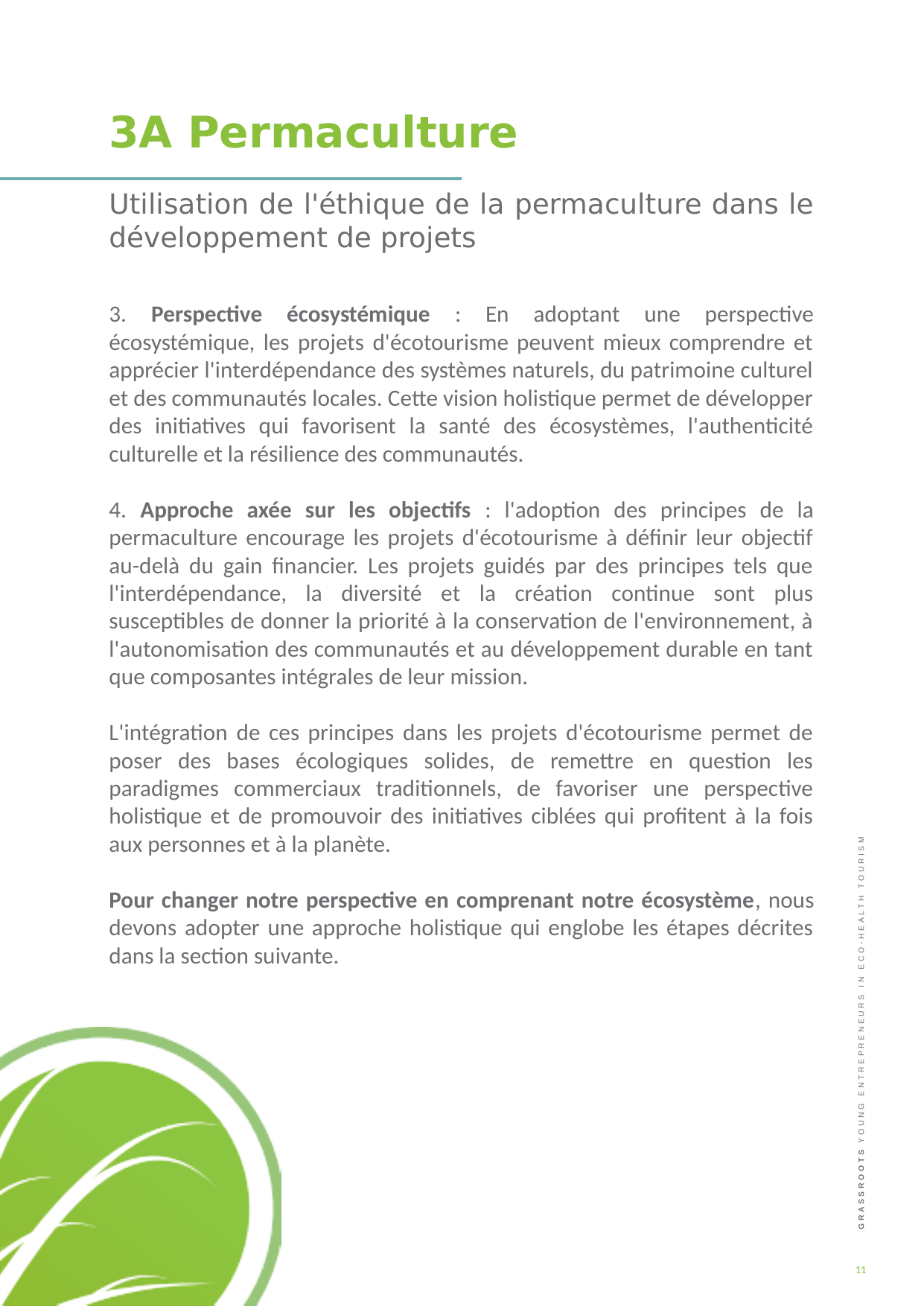

3A Permaculture
Utilisation de l'éthique de la permaculture dans le développement de projets
3. Perspective écosystémique : En adoptant une perspective écosystémique, les projets d'écotourisme peuvent mieux comprendre et apprécier l'interdépendance des systèmes naturels, du patrimoine culturel et des communautés locales. Cette vision holistique permet de développer des initiatives qui favorisent la santé des écosystèmes, l'authenticité culturelle et la résilience des communautés.

4. Approche axée sur les objectifs : l'adoption des principes de la permaculture encourage les projets d'écotourisme à définir leur objectif au-delà du gain financier. Les projets guidés par des principes tels que l'interdépendance, la diversité et la création continue sont plus susceptibles de donner la priorité à la conservation de l'environnement, à l'autonomisation des communautés et au développement durable en tant que composantes intégrales de leur mission.

L'intégration de ces principes dans les projets d'écotourisme permet de poser des bases écologiques solides, de remettre en question les paradigmes commerciaux traditionnels, de favoriser une perspective holistique et de promouvoir des initiatives ciblées qui profitent à la fois aux personnes et à la planète.

Pour changer notre perspective en comprenant notre écosystème, nous devons adopter une approche holistique qui englobe les étapes décrites dans la section suivante.

11